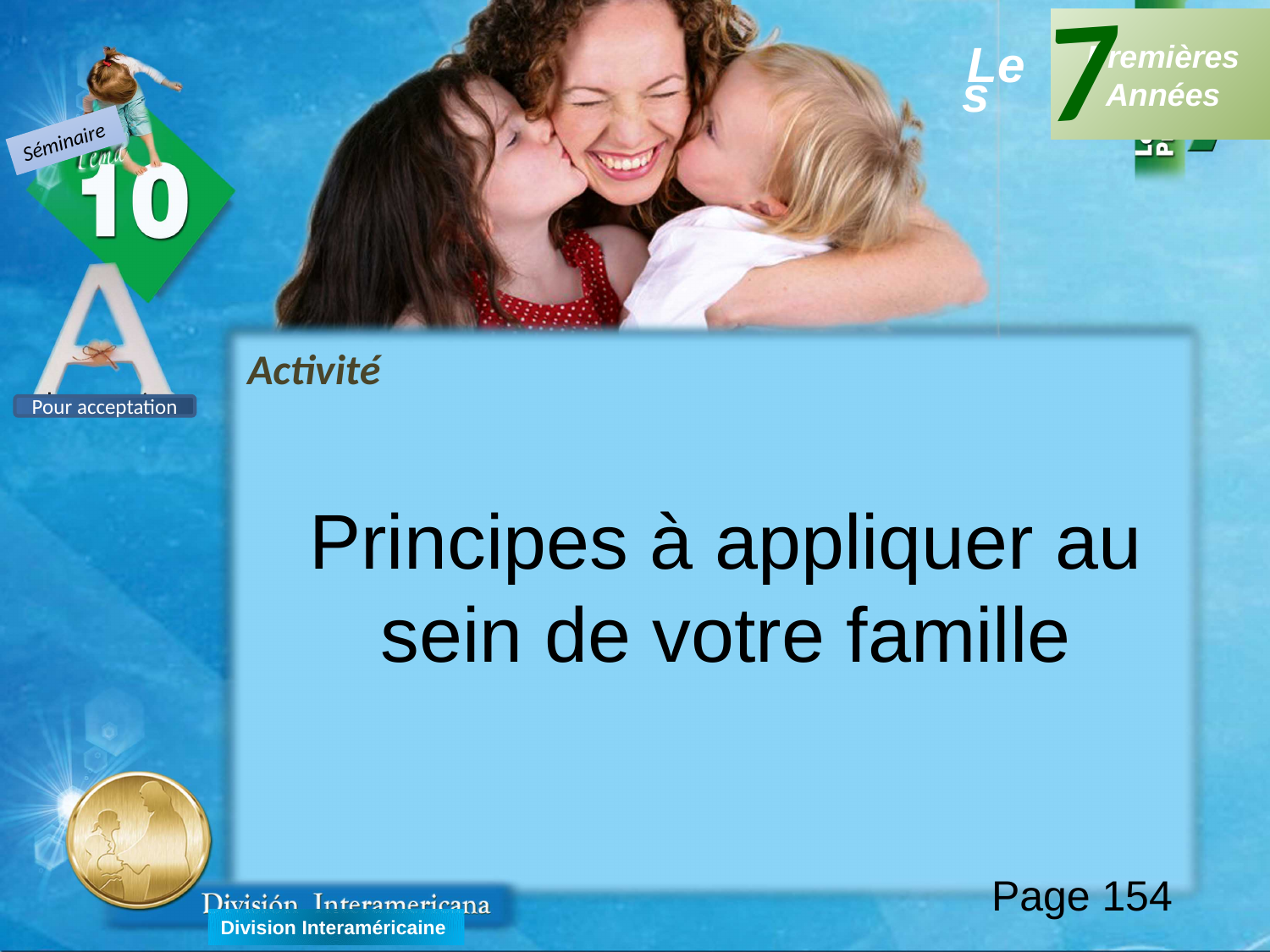

7
Premières
Années
Les
Séminaire
Activité
Principes à appliquer au sein de votre famille
Page 154
Pour acceptation
Division Interaméricaine